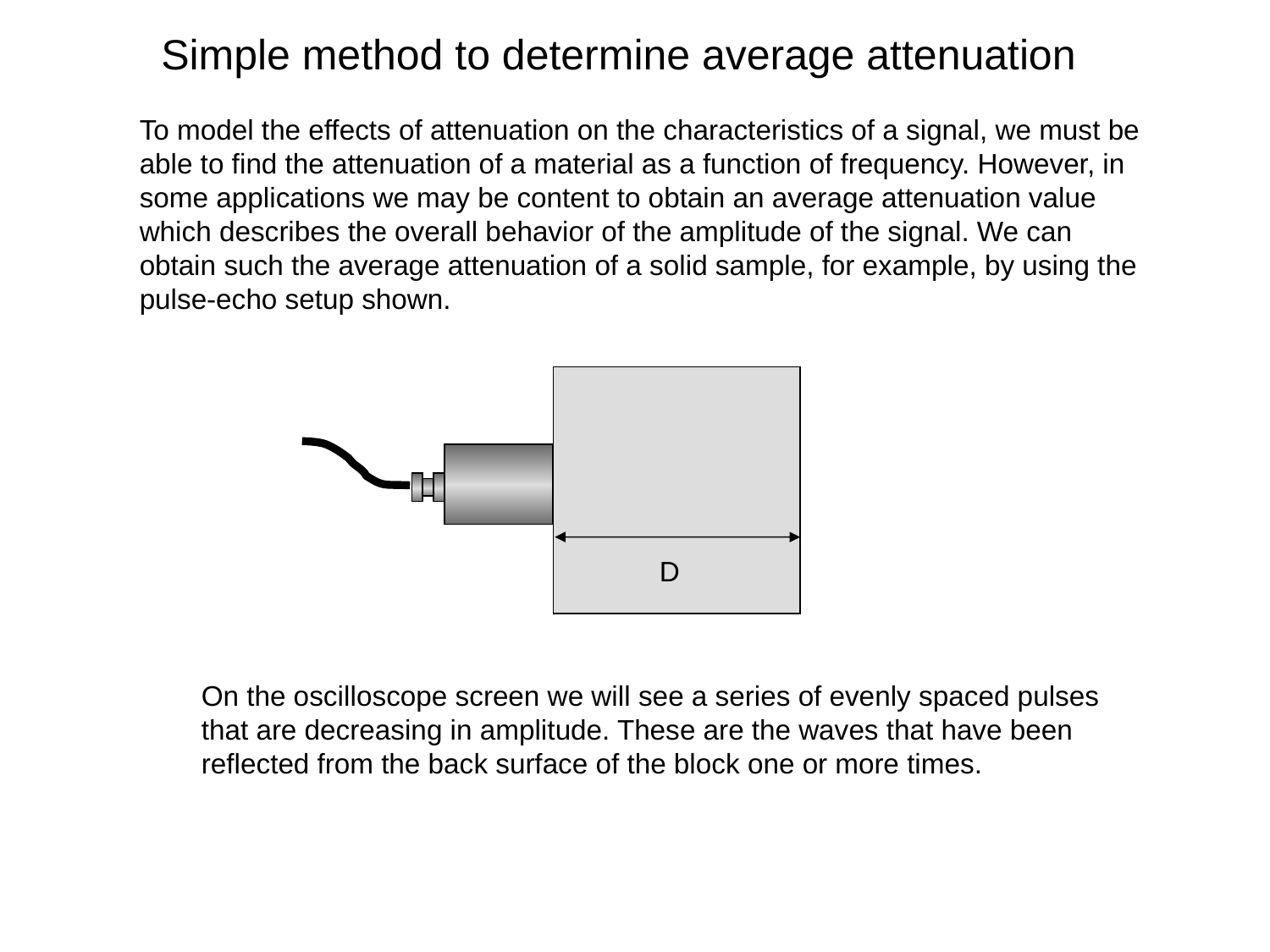

Simple method to determine average attenuation
To model the effects of attenuation on the characteristics of a signal, we must be able to find the attenuation of a material as a function of frequency. However, in some applications we may be content to obtain an average attenuation value which describes the overall behavior of the amplitude of the signal. We can obtain such the average attenuation of a solid sample, for example, by using the pulse-echo setup shown.

D
On the oscilloscope screen we will see a series of evenly spaced pulses  that are decreasing in amplitude. These are the waves that have been reflected from the back surface of the block one or more times.